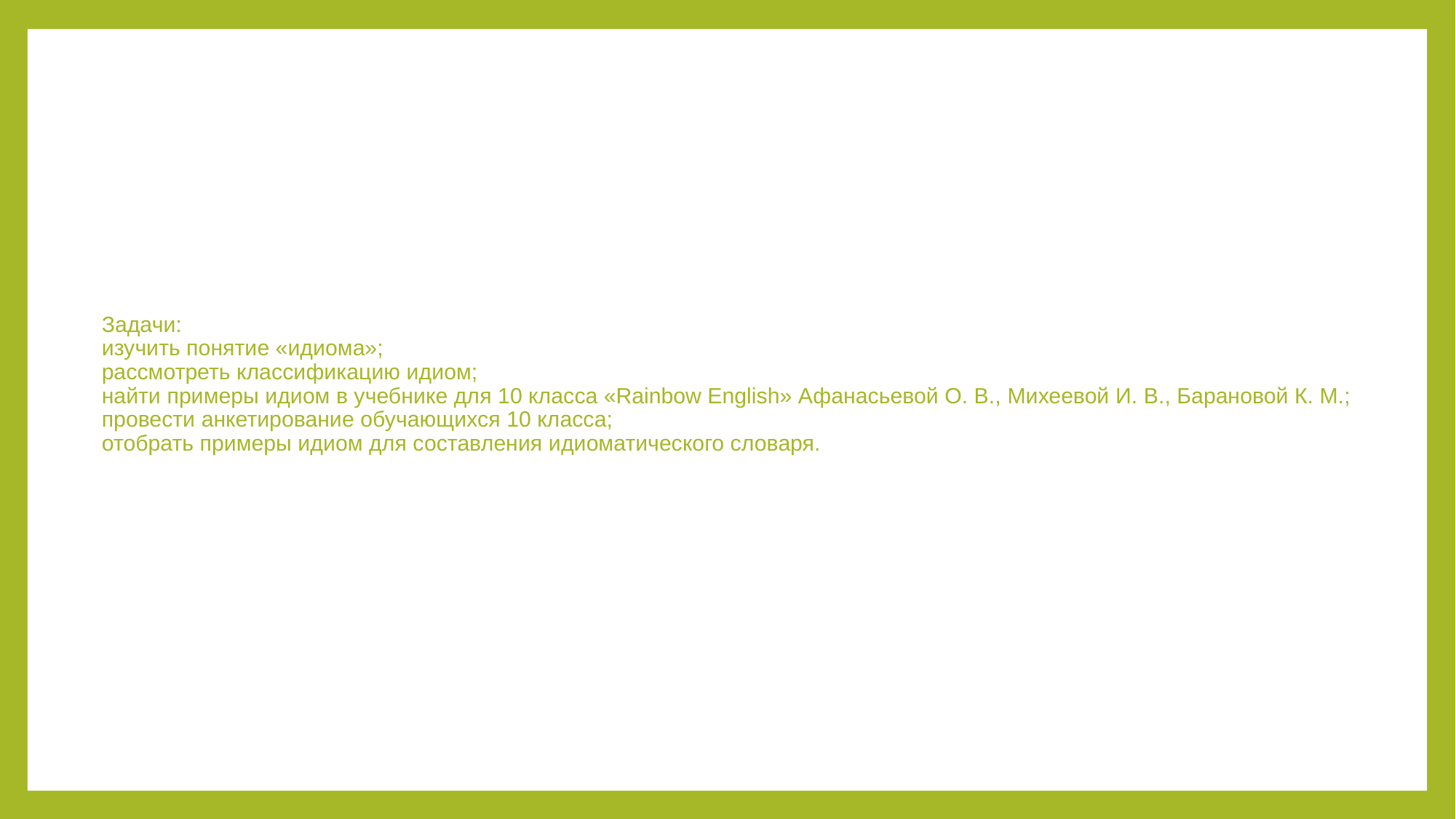

# Задачи: изучить понятие «идиома»; рассмотреть классификацию идиом; найти примеры идиом в учебнике для 10 класса «Rainbow English» Афанасьевой О. В., Михеевой И. В., Барановой К. М.; провести анкетирование обучающихся 10 класса; отобрать примеры идиом для составления идиоматического словаря.